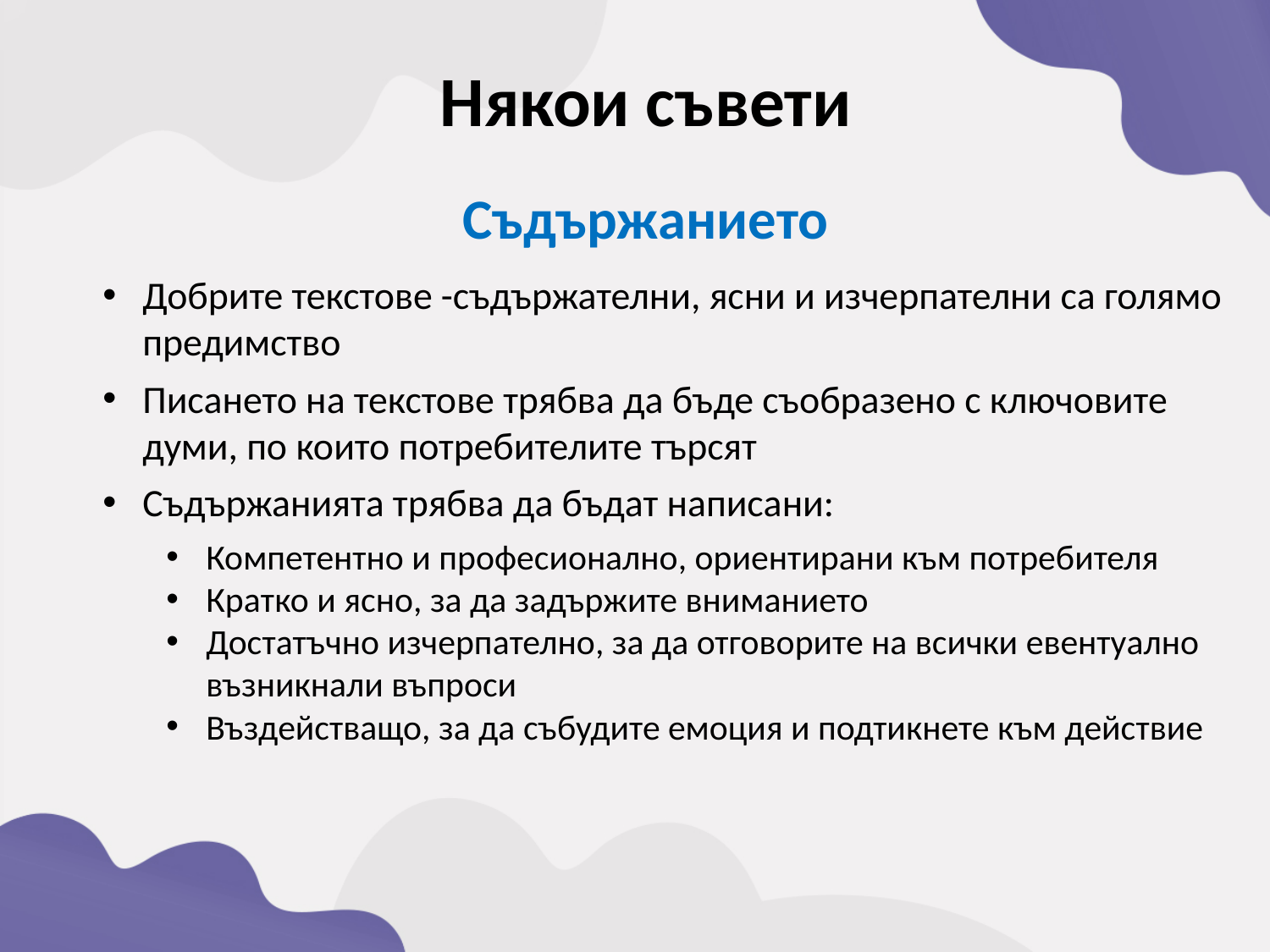

Някои съвети

Съдържанието
Добрите текстове -съдържателни, ясни и изчерпателни са голямо предимство
Писането на текстове трябва да бъде съобразено с ключовите думи, по които потребителите търсят
Съдържанията трябва да бъдат написани:
Компетентно и професионално, ориентирани към потребителя
Кратко и ясно, за да задържите вниманието
Достатъчно изчерпателно, за да отговорите на всички евентуално възникнали въпроси
Въздействащо, за да събудите емоция и подтикнете към действие